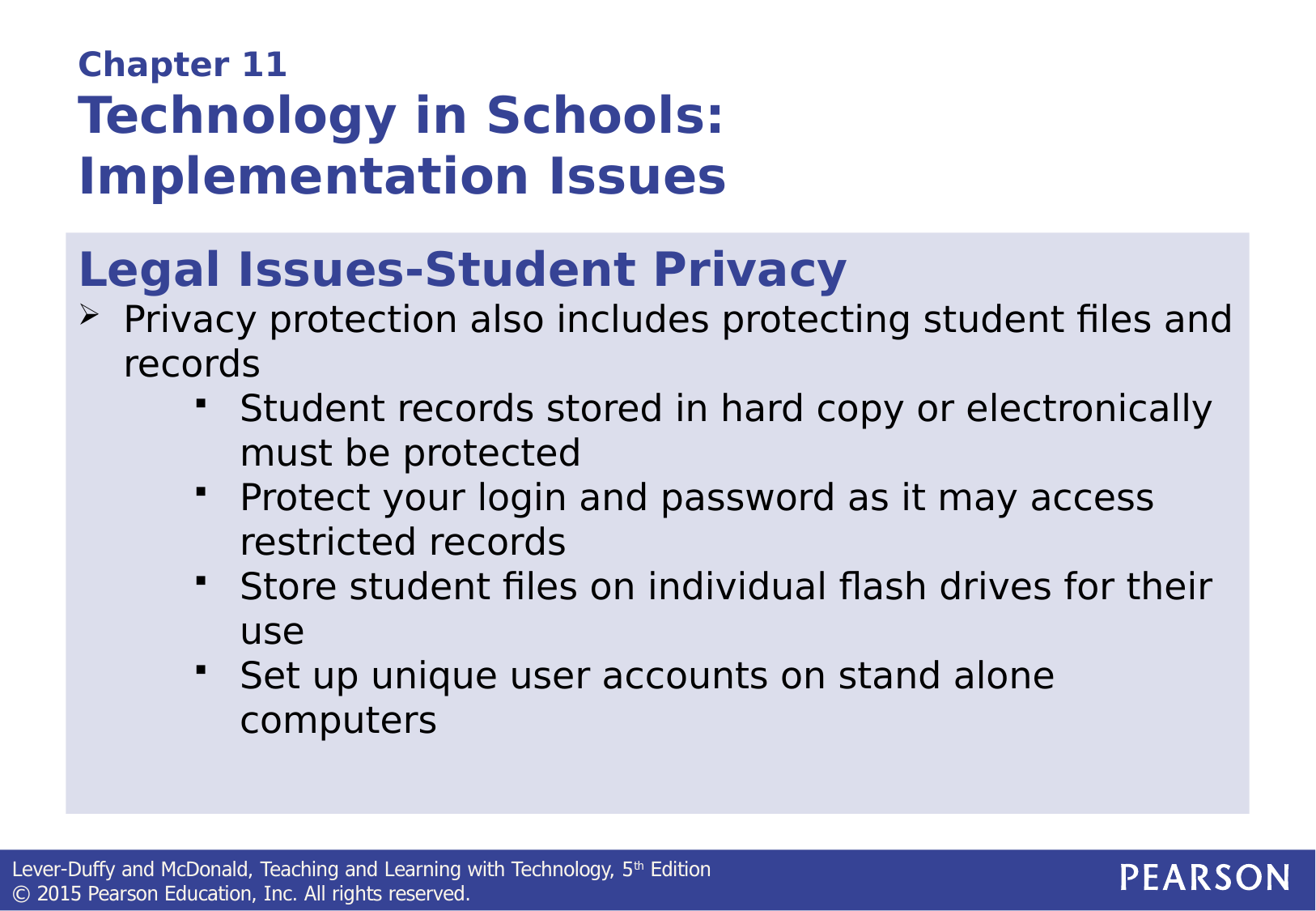

# Chapter 11 Technology in Schools: Implementation Issues
Legal Issues-Student Privacy
Privacy protection also includes protecting student files and records
Student records stored in hard copy or electronically must be protected
Protect your login and password as it may access restricted records
Store student files on individual flash drives for their use
Set up unique user accounts on stand alone computers